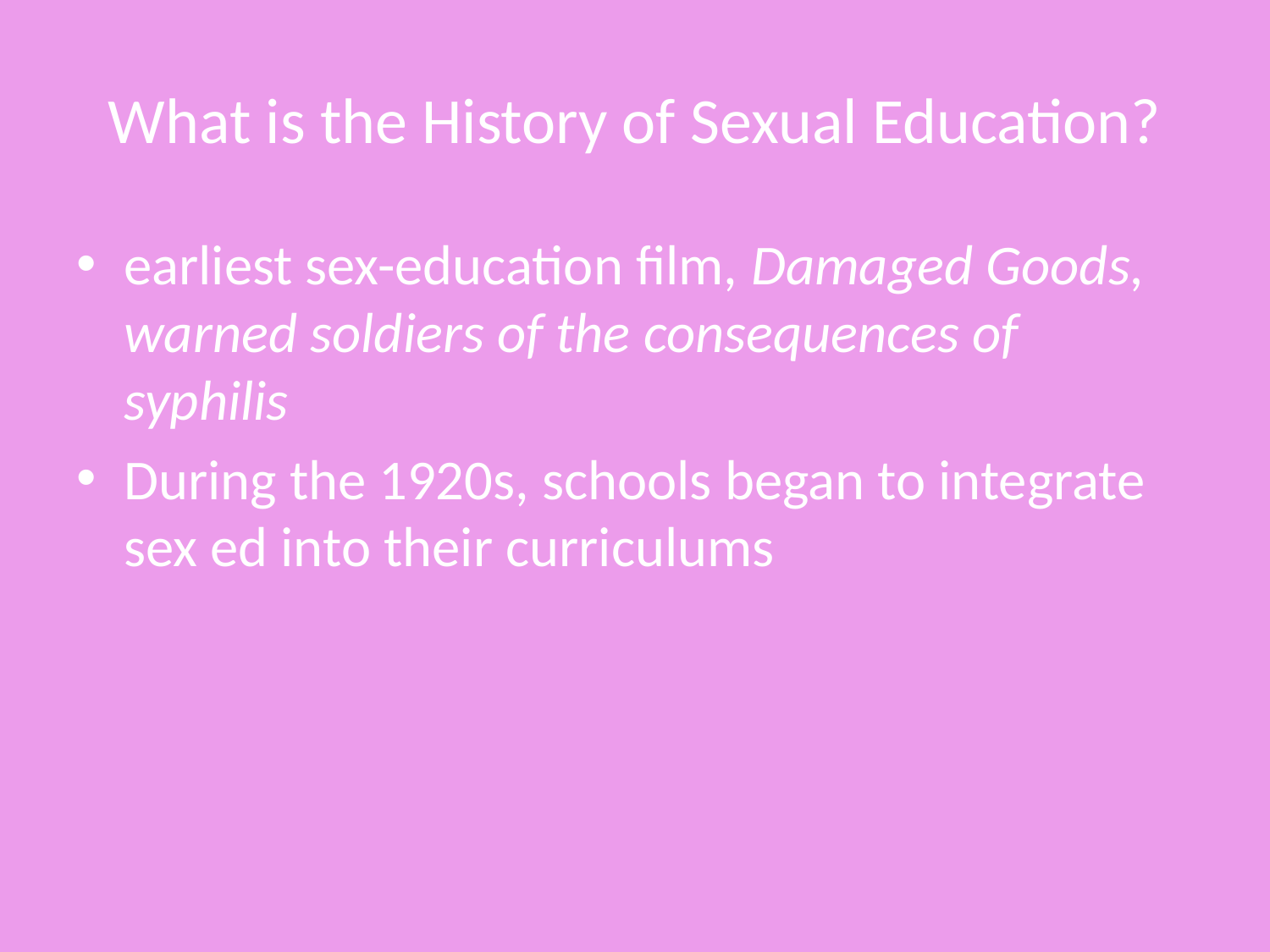

# What is the History of Sexual Education?
earliest sex-education film, Damaged Goods, warned soldiers of the consequences of syphilis
During the 1920s, schools began to integrate sex ed into their curriculums